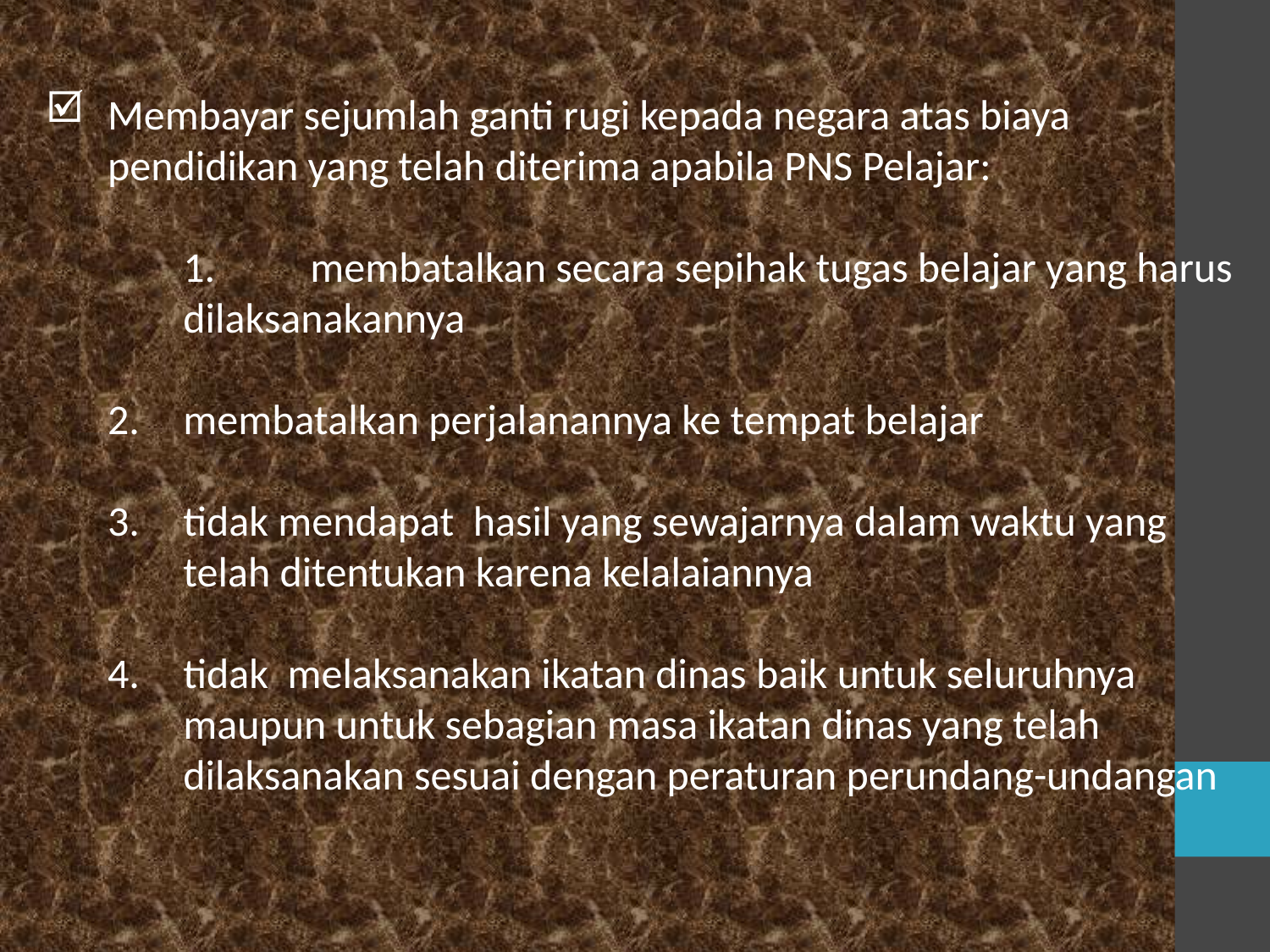

Membayar sejumlah ganti rugi kepada negara atas biaya pendidikan yang telah diterima apabila PNS Pelajar:

	1.	membatalkan secara sepihak tugas belajar yang harus dilaksanakannya

membatalkan perjalanannya ke tempat belajar

tidak mendapat  hasil yang sewajarnya dalam waktu yang telah ditentukan karena kelalaiannya

4.	tidak  melaksanakan ikatan dinas baik untuk seluruhnya maupun untuk sebagian masa ikatan dinas yang telah dilaksanakan sesuai dengan peraturan perundang-undangan